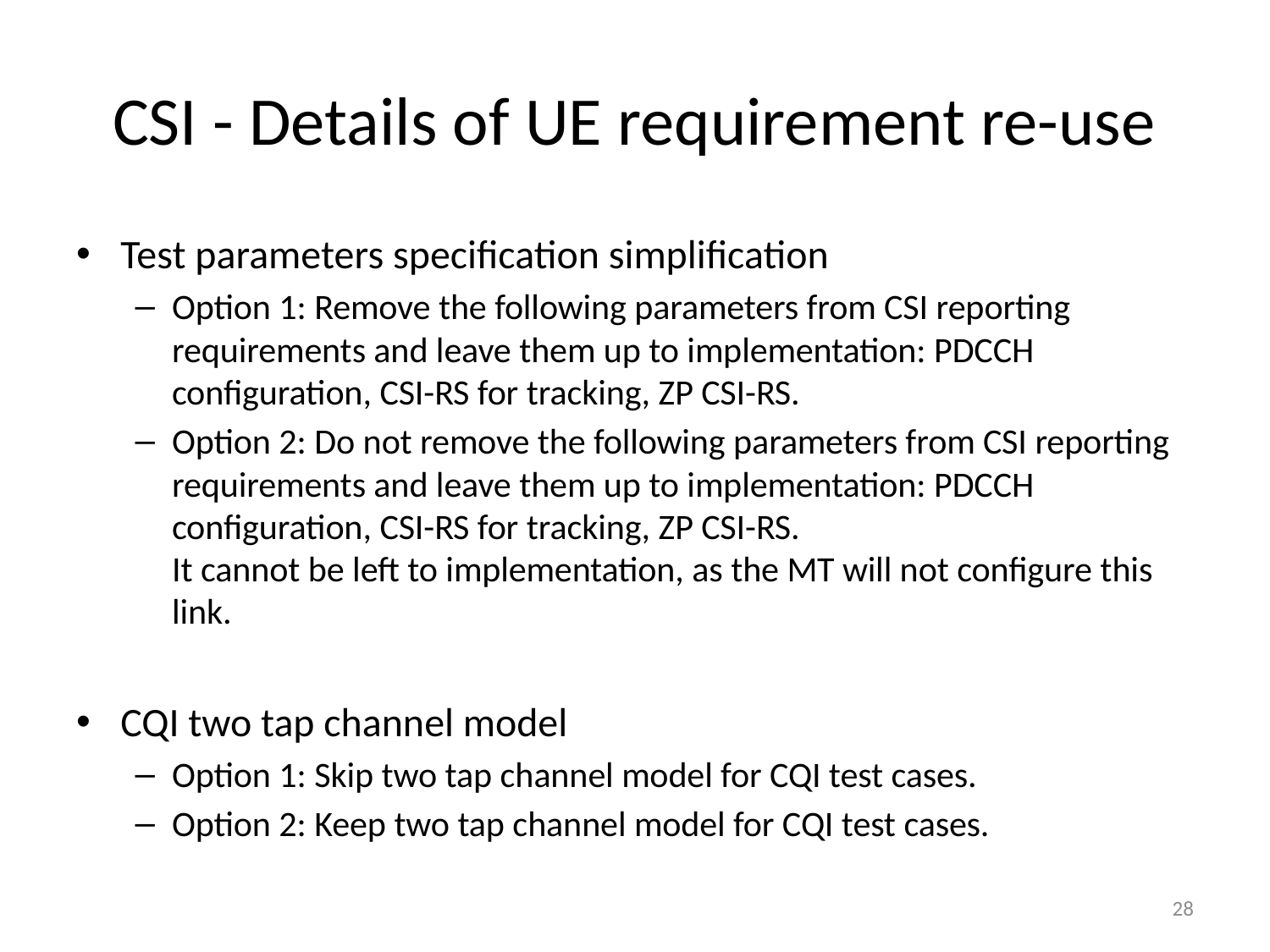

# CSI - Details of UE requirement re-use
Test parameters specification simplification
Option 1: Remove the following parameters from CSI reporting requirements and leave them up to implementation: PDCCH configuration, CSI-RS for tracking, ZP CSI-RS.
Option 2: Do not remove the following parameters from CSI reporting requirements and leave them up to implementation: PDCCH configuration, CSI-RS for tracking, ZP CSI-RS.
It cannot be left to implementation, as the MT will not configure this link.

CQI two tap channel model
Option 1: Skip two tap channel model for CQI test cases.
Option 2: Keep two tap channel model for CQI test cases.

28